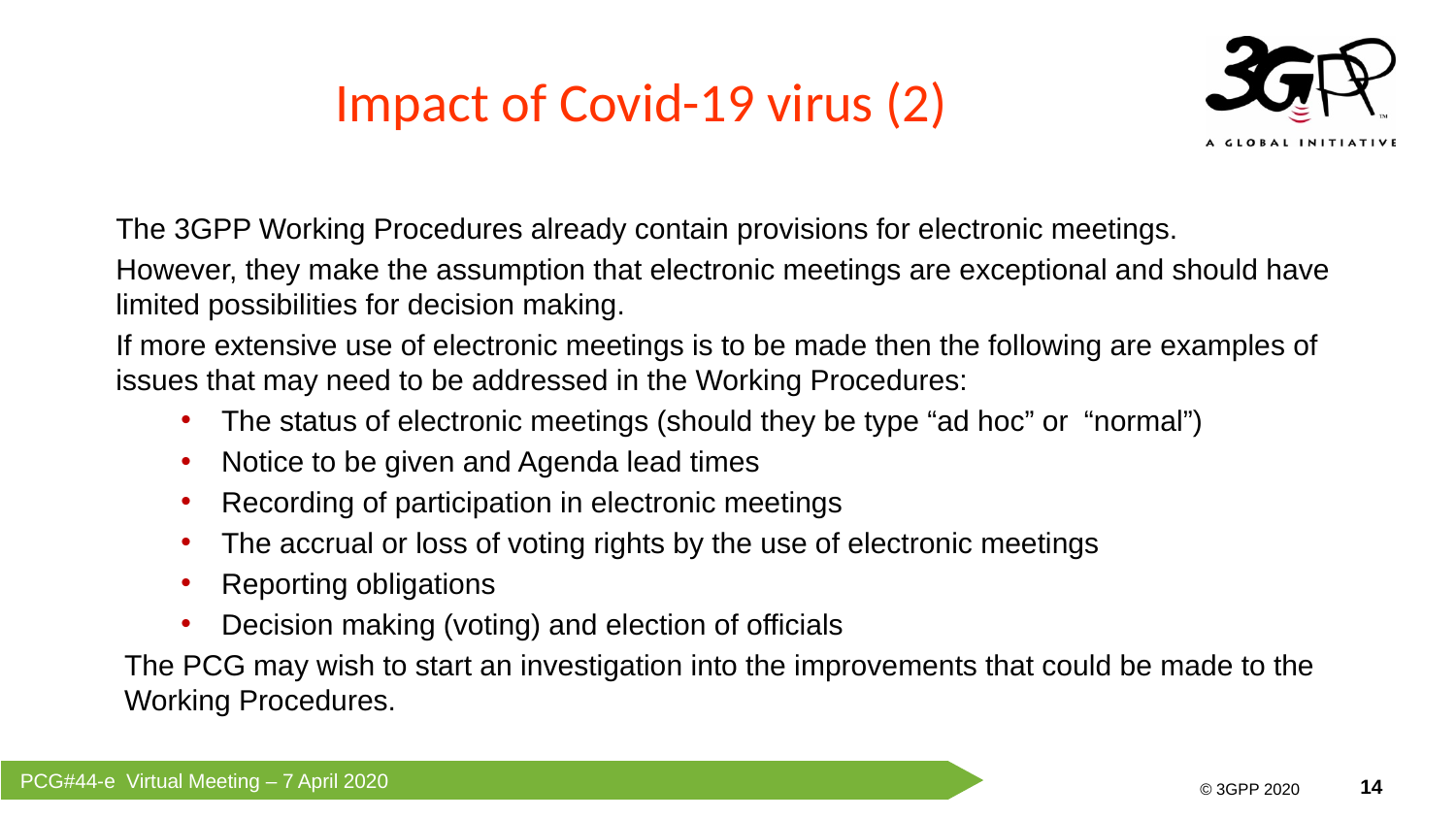

# Impact of Covid-19 virus (2)

The 3GPP Working Procedures already contain provisions for electronic meetings.
However, they make the assumption that electronic meetings are exceptional and should have limited possibilities for decision making.
If more extensive use of electronic meetings is to be made then the following are examples of issues that may need to be addressed in the Working Procedures:
The status of electronic meetings (should they be type “ad hoc” or  “normal”)
Notice to be given and Agenda lead times
Recording of participation in electronic meetings
The accrual or loss of voting rights by the use of electronic meetings
Reporting obligations
Decision making (voting) and election of officials
The PCG may wish to start an investigation into the improvements that could be made to the Working Procedures.